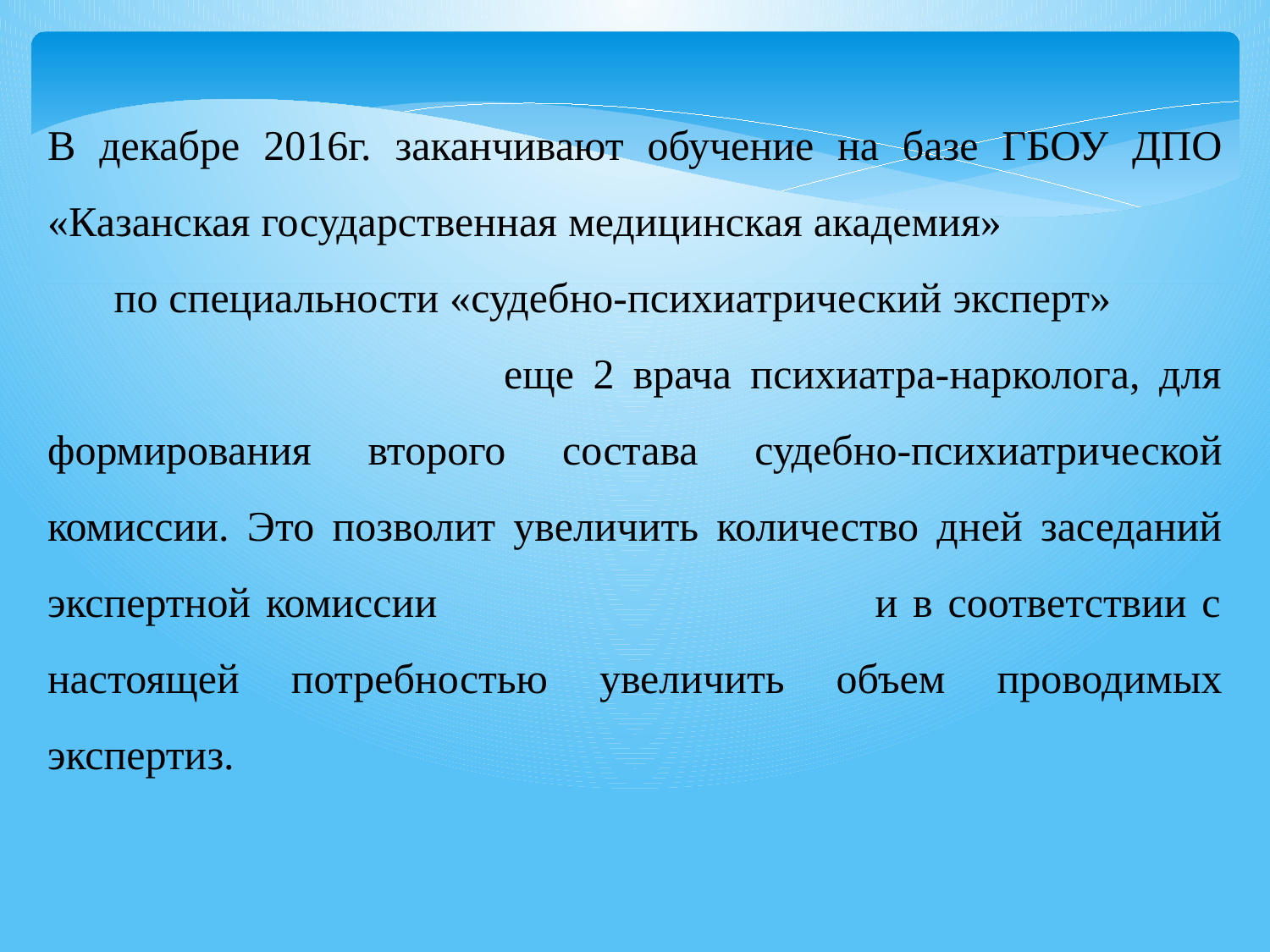

В декабре 2016г. заканчивают обучение на базе ГБОУ ДПО «Казанская государственная медицинская академия»                           по специальности «судебно-психиатрический эксперт»                                   еще 2 врача психиатра-нарколога, для формирования второго состава судебно-психиатрической комиссии. Это позволит увеличить количество дней заседаний экспертной комиссии                             и в соответствии с настоящей потребностью увеличить объем проводимых экспертиз.